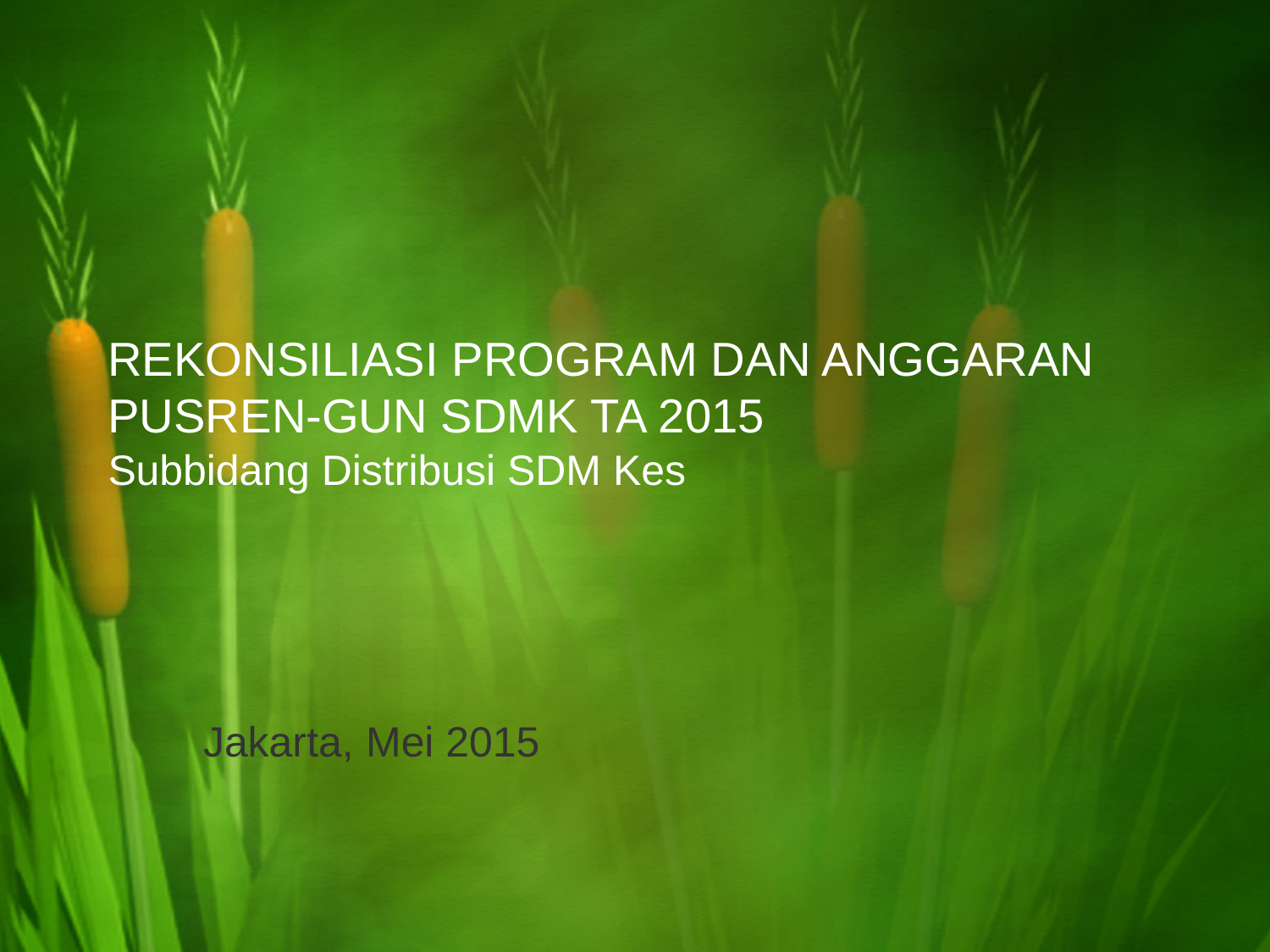

# REKONSILIASI PROGRAM DAN ANGGARAN PUSREN-GUN SDMK TA 2015 Subbidang Distribusi SDM Kes
Jakarta, Mei 2015